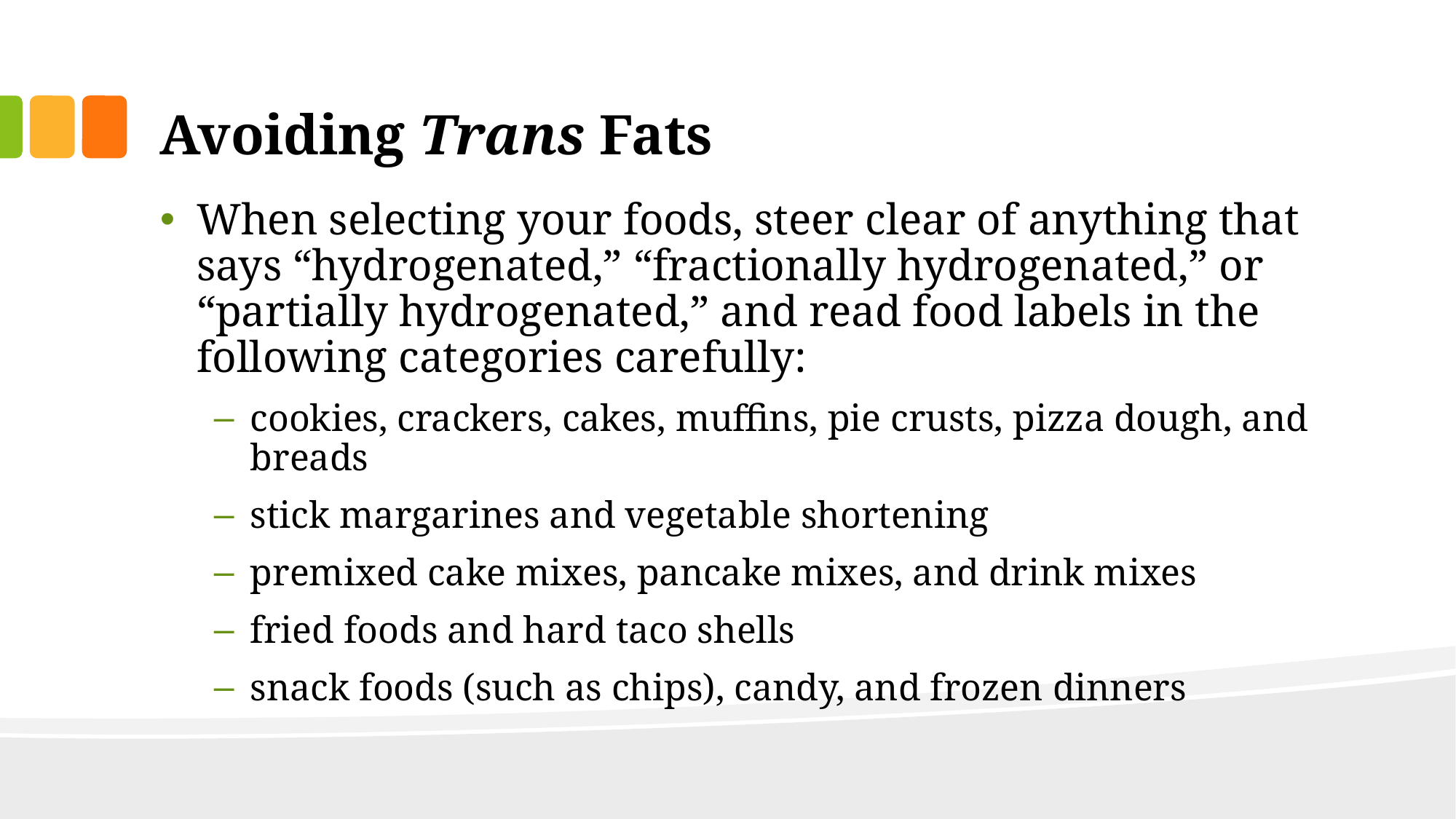

# Avoiding Trans Fats
When selecting your foods, steer clear of anything that says “hydrogenated,” “fractionally hydrogenated,” or “partially hydrogenated,” and read food labels in the following categories carefully:
cookies, crackers, cakes, muffins, pie crusts, pizza dough, and breads
stick margarines and vegetable shortening
premixed cake mixes, pancake mixes, and drink mixes
fried foods and hard taco shells
snack foods (such as chips), candy, and frozen dinners